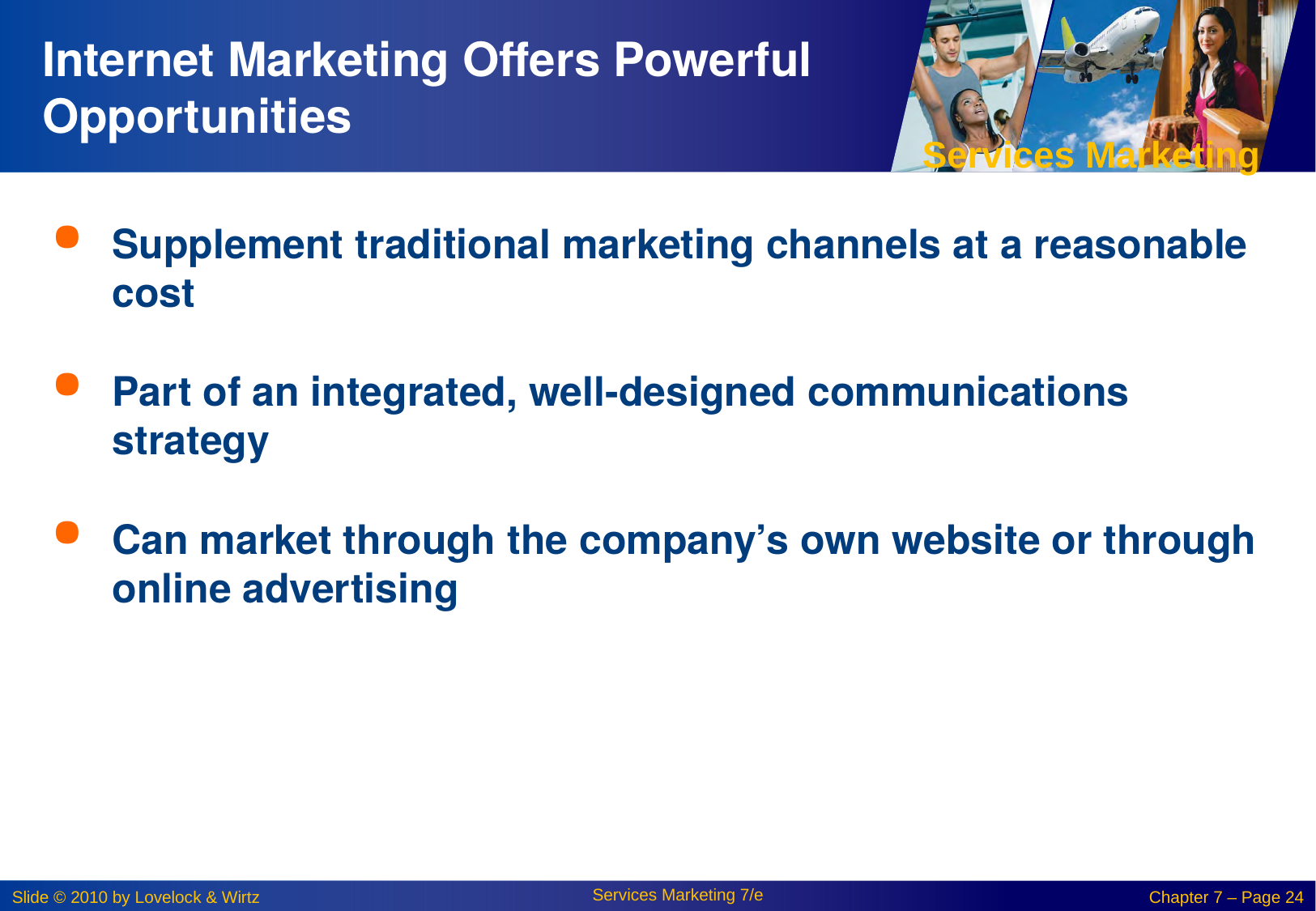

# Internet Marketing Offers Powerful Opportunities
Supplement traditional marketing channels at a reasonable cost
Part of an integrated, well-designed communications strategy
Can market through the company’s own website or through online advertising